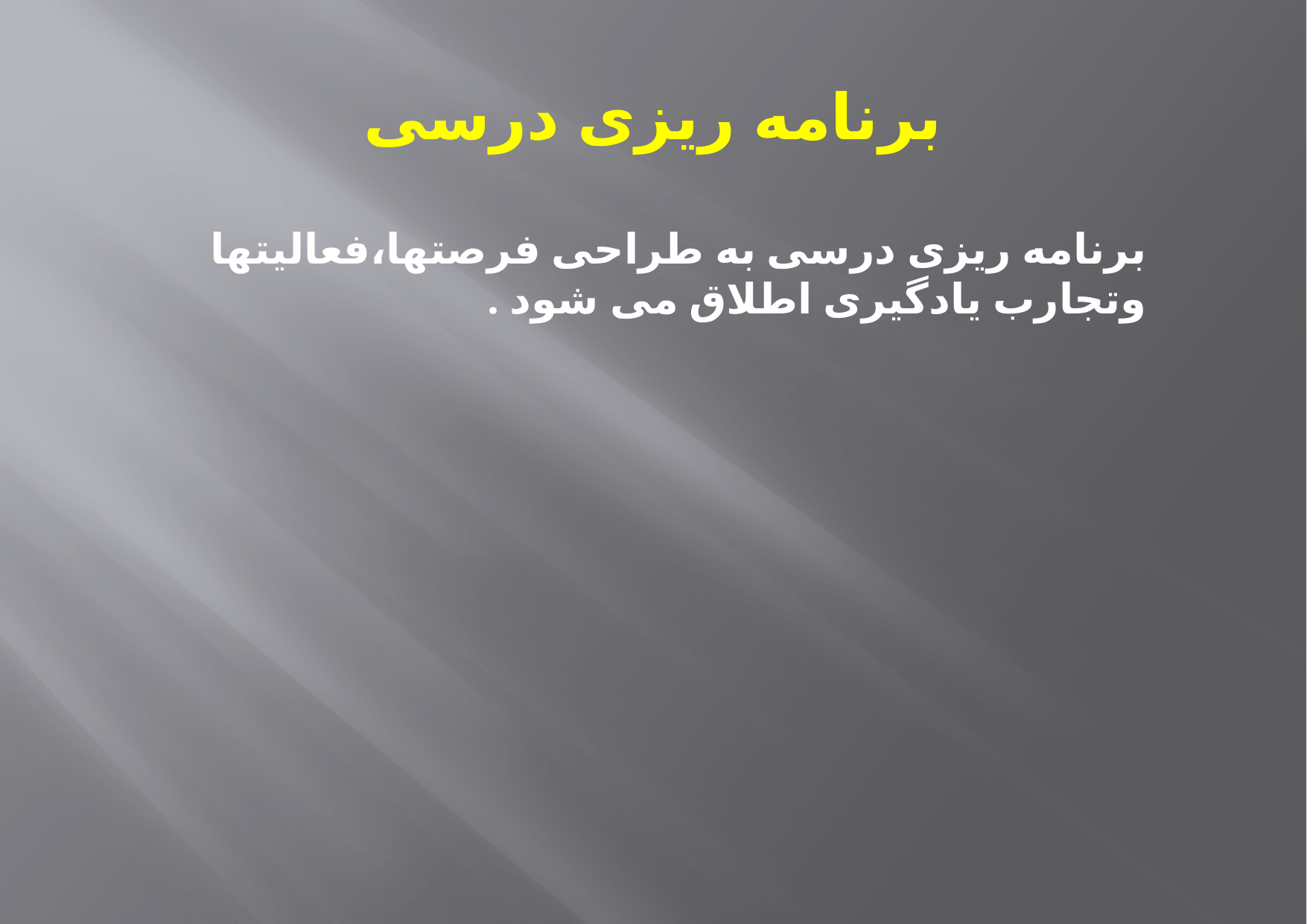

# برنامه ریزی درسی
برنامه ریزی درسی به طراحی فرصتها،فعالیتها وتجارب یادگیری اطلاق می شود .